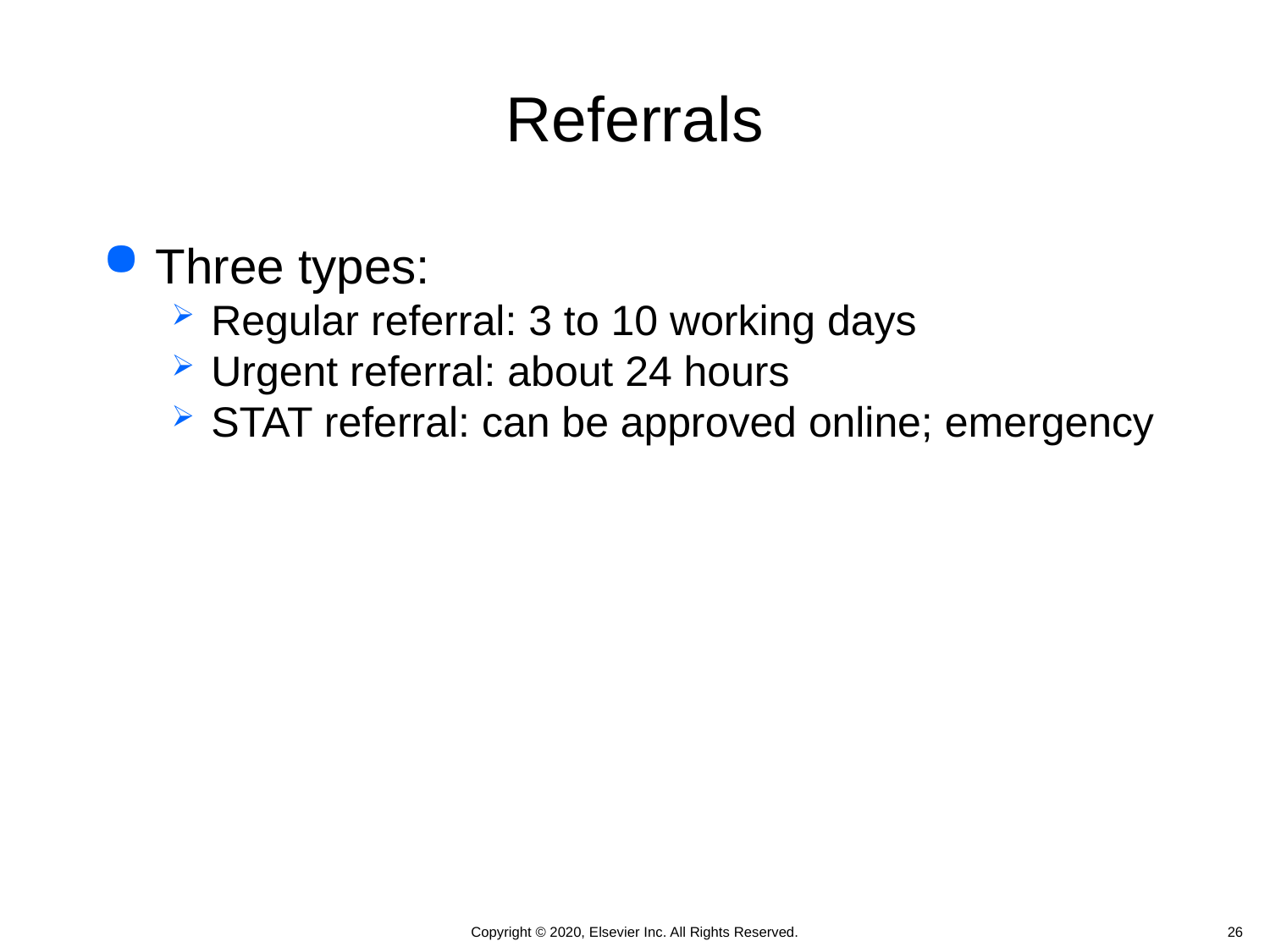

# Referrals
Three types:
Regular referral: 3 to 10 working days
Urgent referral: about 24 hours
STAT referral: can be approved online; emergency
 26